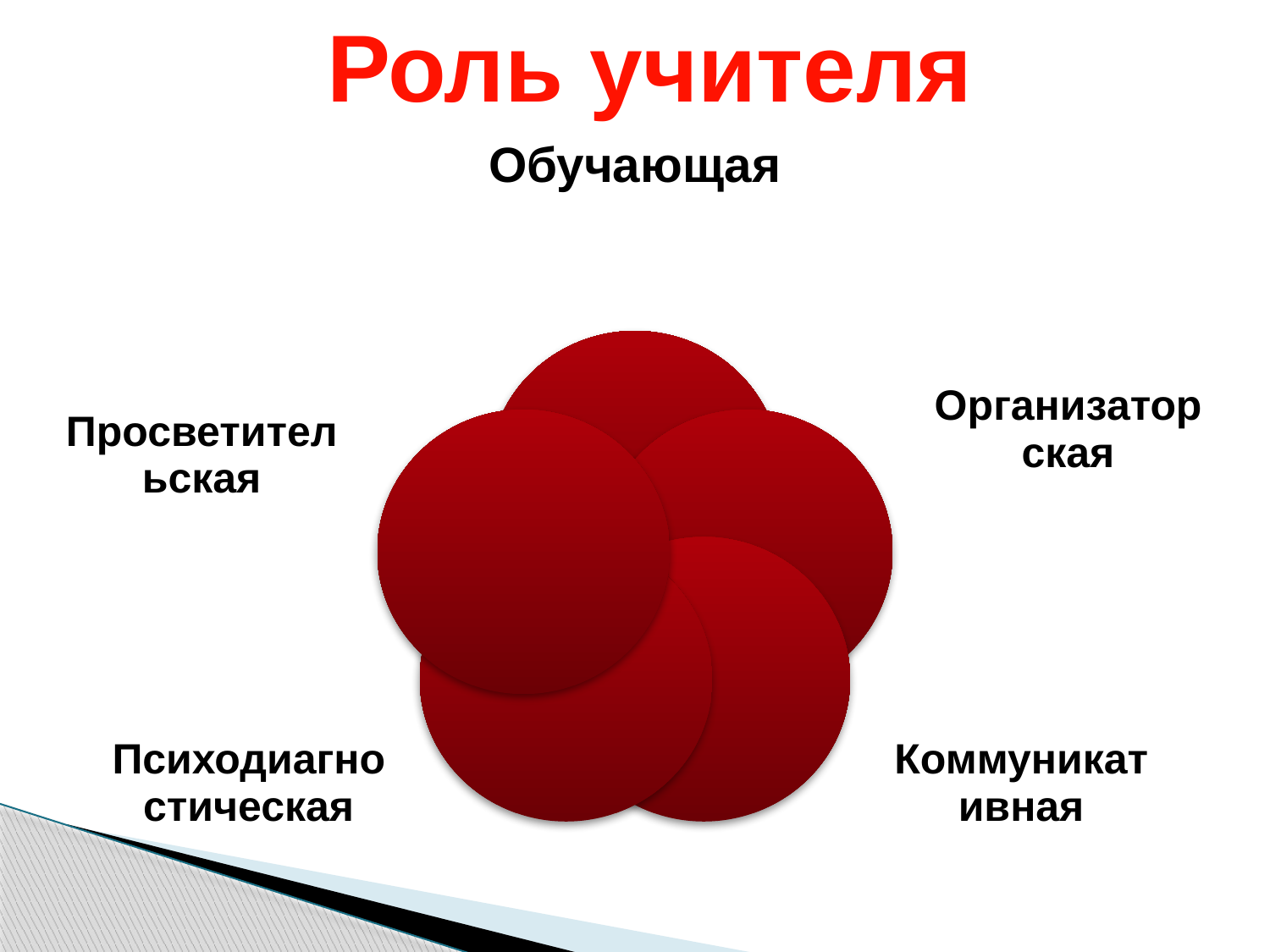

# Роль учителя
Обучающая
Организаторская
Коммуникативная
Психодиагностическая
Просветительская